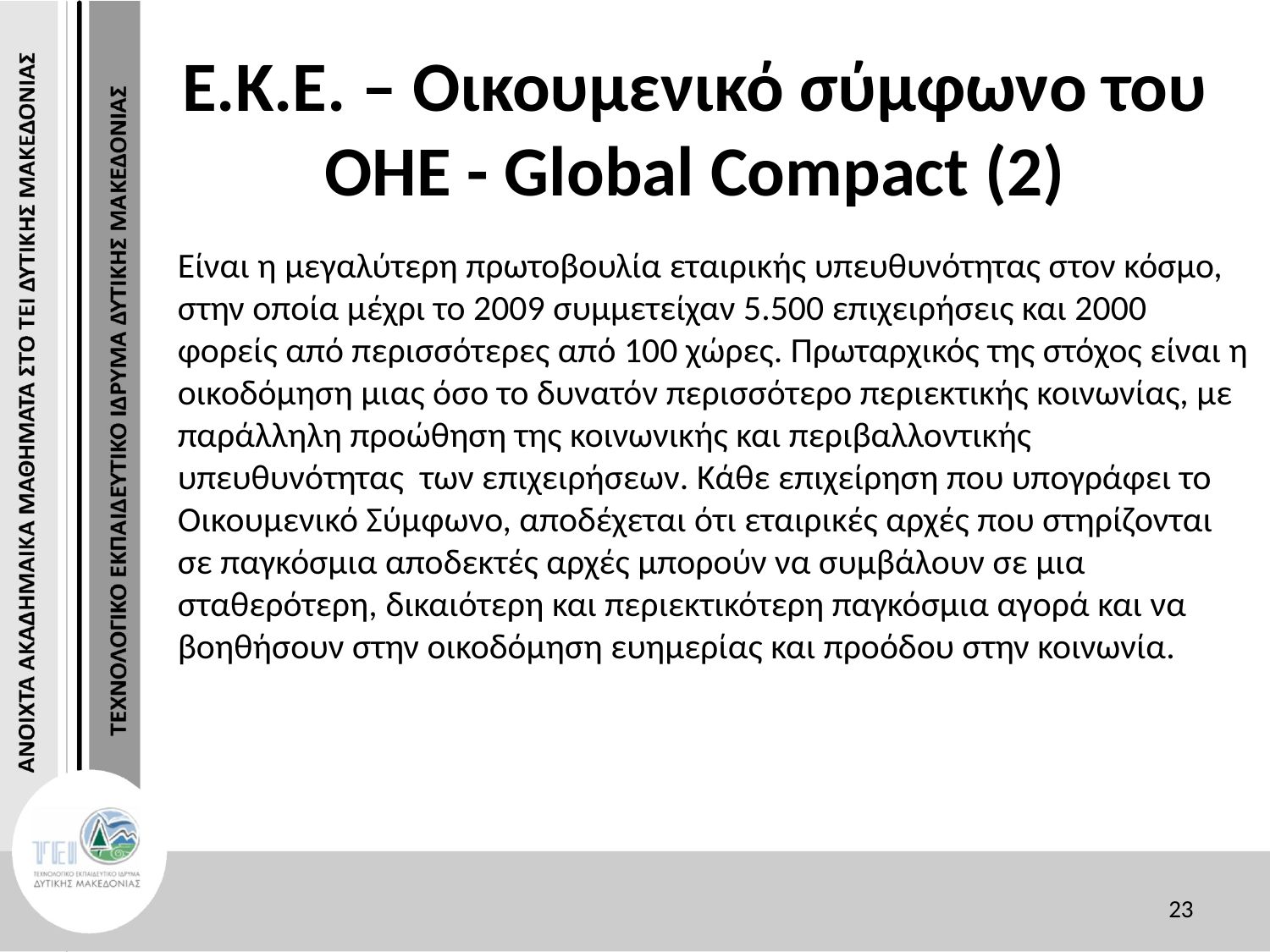

# Ε.Κ.Ε. – Οικουμενικό σύμφωνο του ΟΗΕ - Global Compact (2)
Είναι η μεγαλύτερη πρωτοβουλία εταιρικής υπευθυνότητας στον κόσμο, στην οποία μέχρι το 2009 συμμετείχαν 5.500 επιχειρήσεις και 2000 φορείς από περισσότερες από 100 χώρες. Πρωταρχικός της στόχος είναι η οικοδόμηση μιας όσο το δυνατόν περισσότερο περιεκτικής κοινωνίας, με παράλληλη προώθηση της κοινωνικής και περιβαλλοντικής υπευθυνότητας  των επιχειρήσεων. Κάθε επιχείρηση που υπογράφει το Οικουμενικό Σύμφωνο, αποδέχεται ότι εταιρικές αρχές που στηρίζονται σε παγκόσμια αποδεκτές αρχές μπορούν να συμβάλουν σε μια σταθερότερη, δικαιότερη και περιεκτικότερη παγκόσμια αγορά και να βοηθήσουν στην οικοδόμηση ευημερίας και προόδου στην κοινωνία.
23